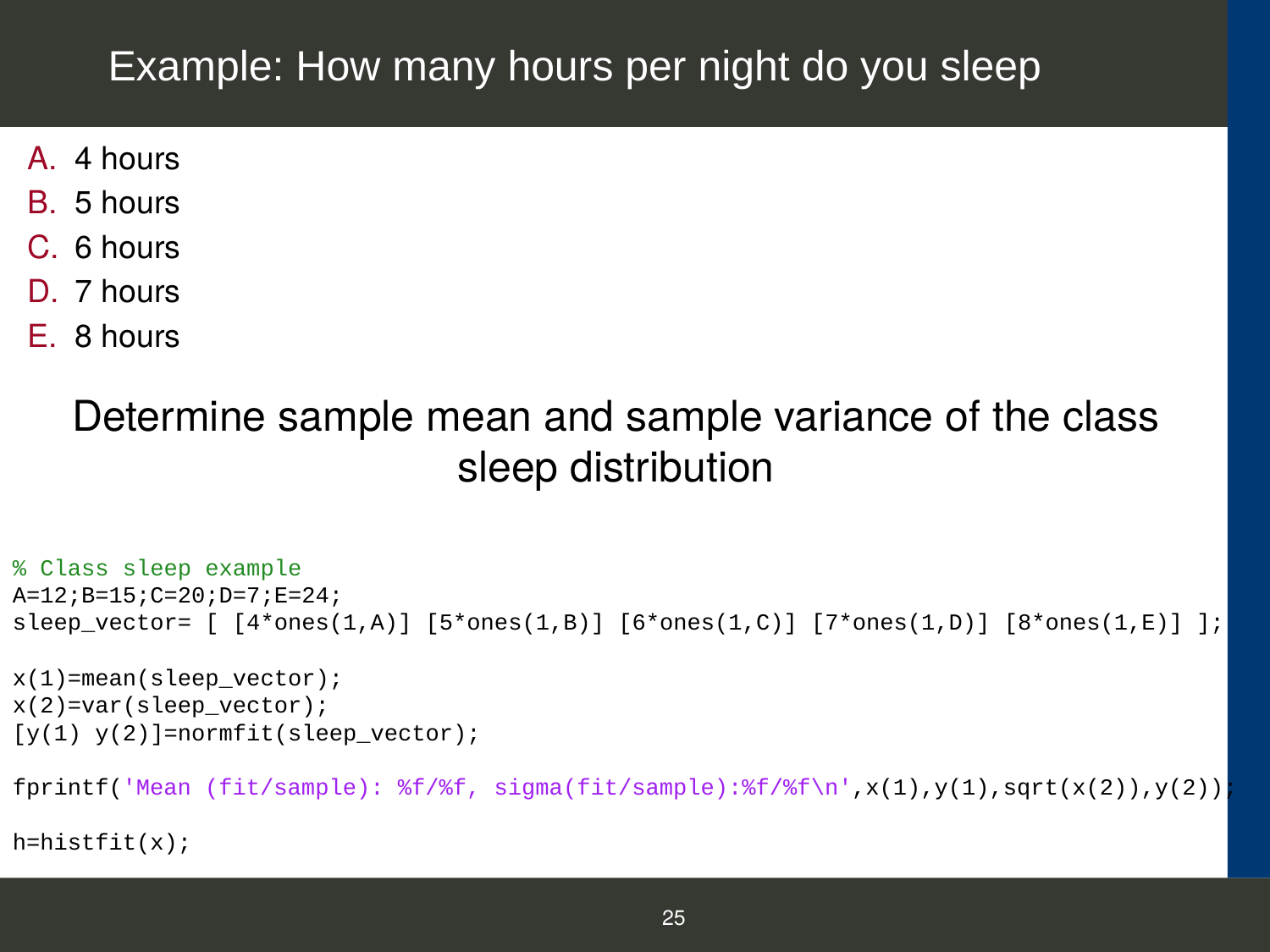

# Example: How many hours per night do you sleep
4 hours
5 hours
6 hours
7 hours
8 hours
Determine sample mean and sample variance of the class
sleep distribution
% Class sleep example
A=12;B=15;C=20;D=7;E=24;
sleep_vector= [ [4*ones(1,A)] [5*ones(1,B)] [6*ones(1,C)] [7*ones(1,D)] [8*ones(1,E)] ];

x(1)=mean(sleep_vector);
x(2)=var(sleep_vector);
[y(1) y(2)]=normfit(sleep_vector);

fprintf('Mean (fit/sample): %f/%f, sigma(fit/sample):%f/%f\n',x(1),y(1),sqrt(x(2)),y(2));

h=histfit(x);